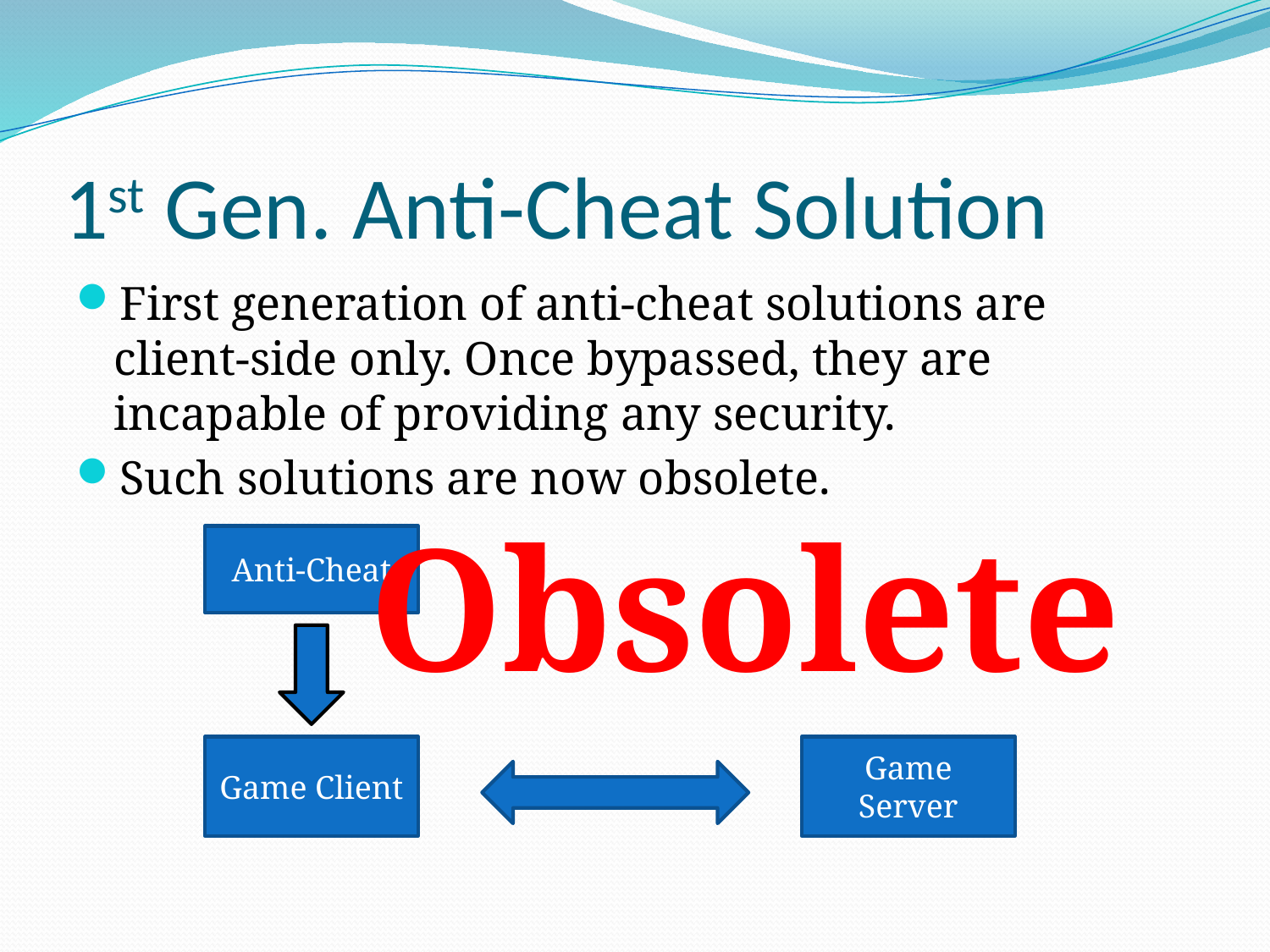

# 1st Gen. Anti-Cheat Solution
First generation of anti-cheat solutions are client-side only. Once bypassed, they are incapable of providing any security.
Such solutions are now obsolete.
Obsolete
Anti-Cheat

Game Client
Game Server